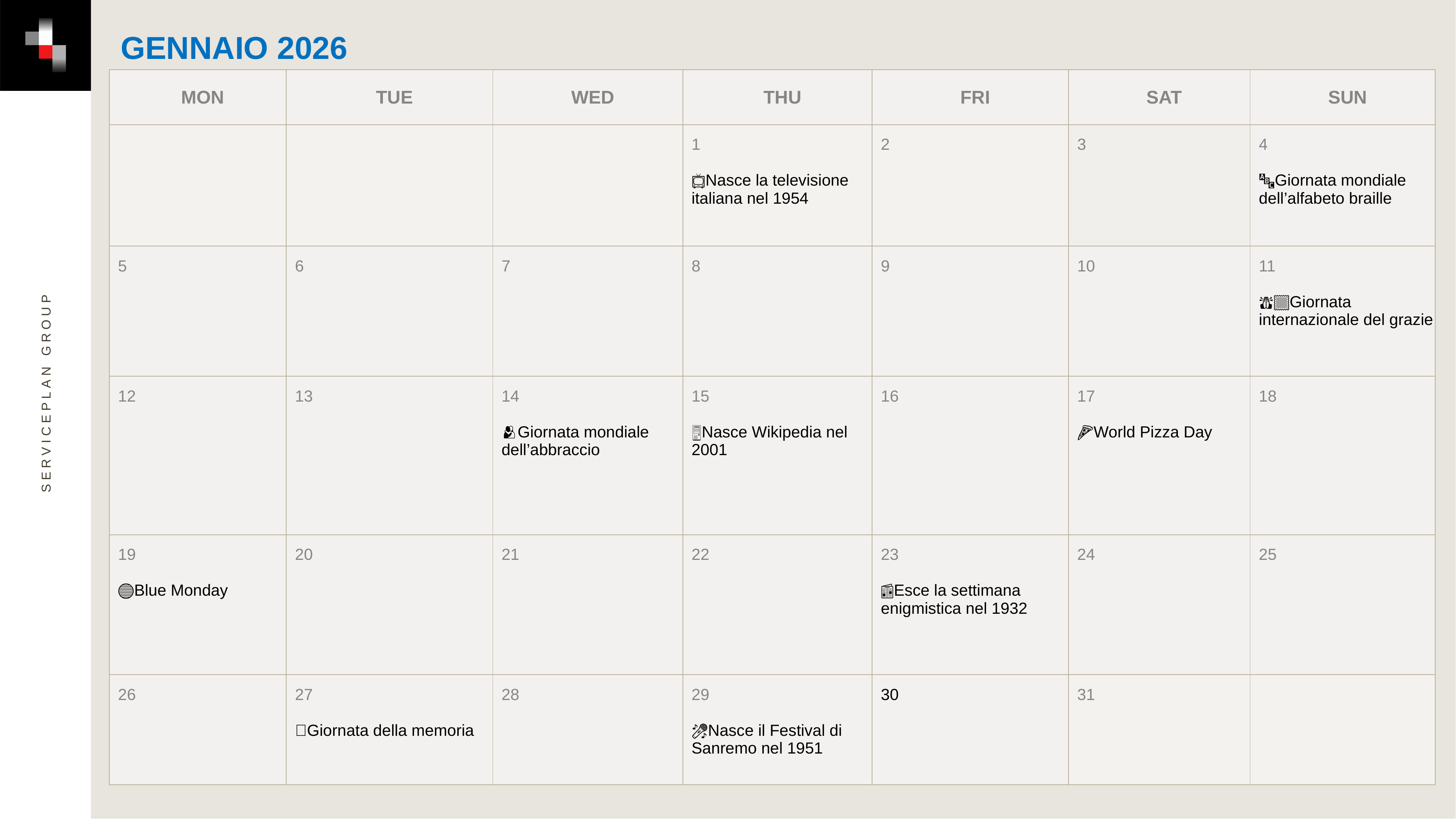

GENNAIO 2026
| Mon | Tue | Wed | Thu | Fri | Sat | Sun |
| --- | --- | --- | --- | --- | --- | --- |
|  |  |  | 1 📺Nasce la televisione italiana nel 1954 | 2 | 3 | 4 🔤Giornata mondiale dell’alfabeto braille |
| 5 | 6 | 7 | 8 | 9 | 10 | 11 🙏🏼Giornata internazionale del grazie |
| 12 | 13 | 14 🫂Giornata mondiale dell’abbraccio | 15 🖥️Nasce Wikipedia nel 2001 | 16 | 17 🍕World Pizza Day | 18 |
| 19 🔵Blue Monday | 20 | 21 | 22 | 23 📰Esce la settimana enigmistica nel 1932 | 24 | 25 |
| 26 | 27 🤍Giornata della memoria | 28 | 29 🎤Nasce il Festival di Sanremo nel 1951 | 30 | 31 |  |
Serviceplan Group